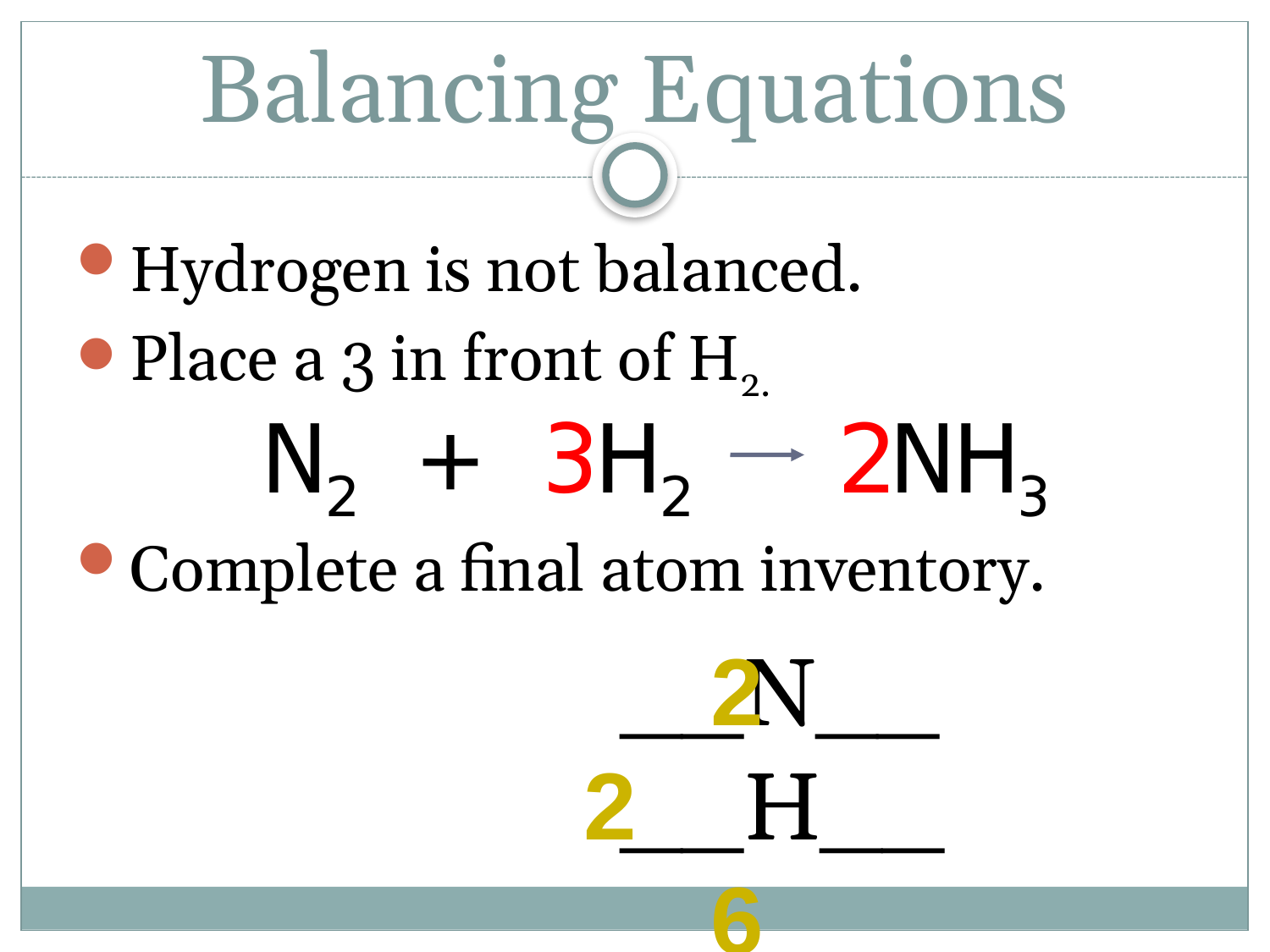

# Balancing Equations
Hydrogen is not balanced.
Place a 3 in front of H2.
N2  +  3H2     2NH3

Complete a final atom inventory.
	2	   2
	6	   6
__N__
__H__